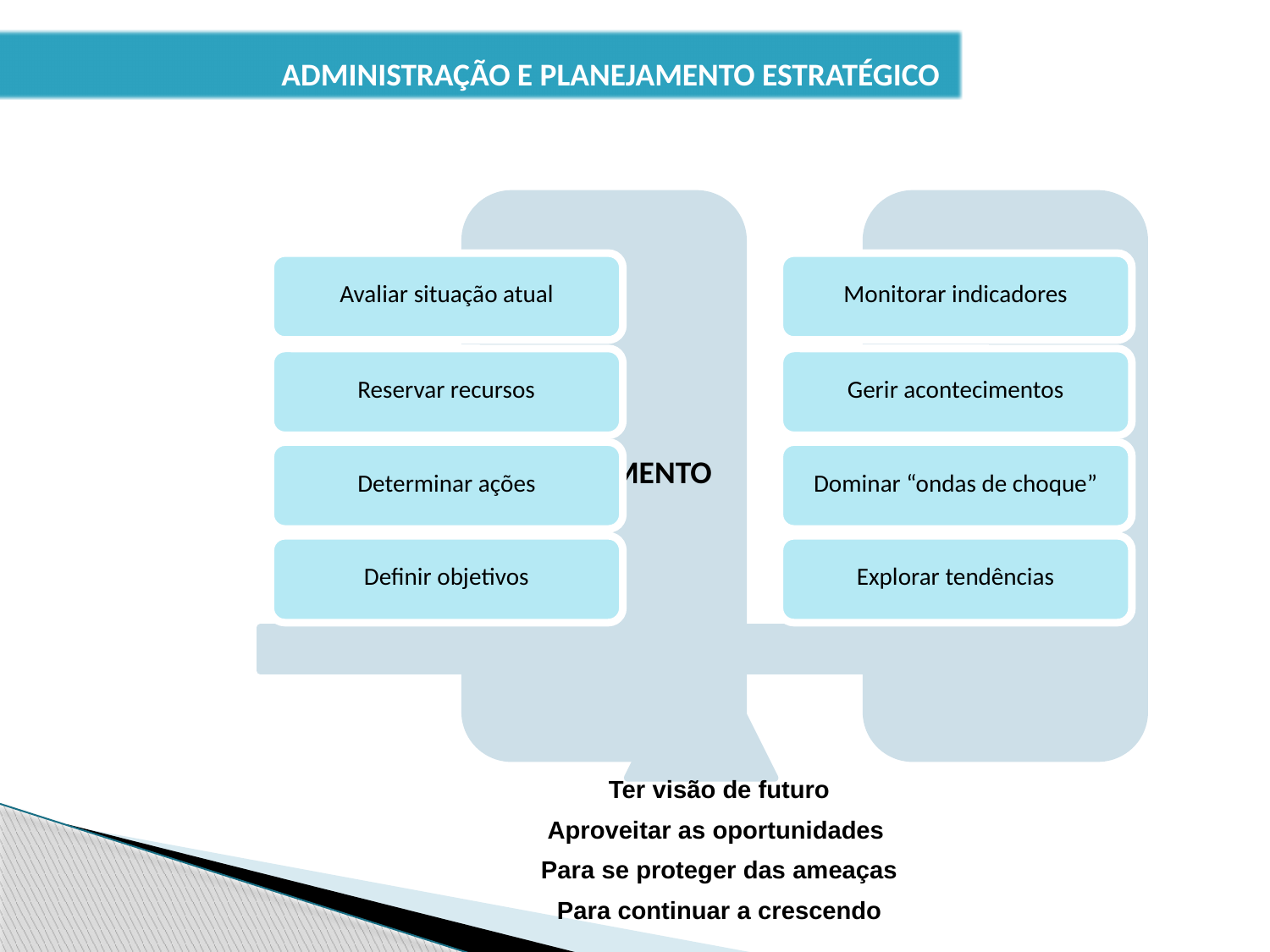

ADMINISTRAÇÃO E PLANEJAMENTO ESTRATÉGICO
PLANEJAMENTO
Definir objetivos
PROJEÇÃO
Dominar “ondas de choque”
Determinar ações
Reservar recursos
Avaliar situação atual
Gerir acontecimentos
Monitorar indicadores
Explorar tendências
Ter visão de futuro
Aproveitar as oportunidades
Para se proteger das ameaças
Para continuar a crescendo